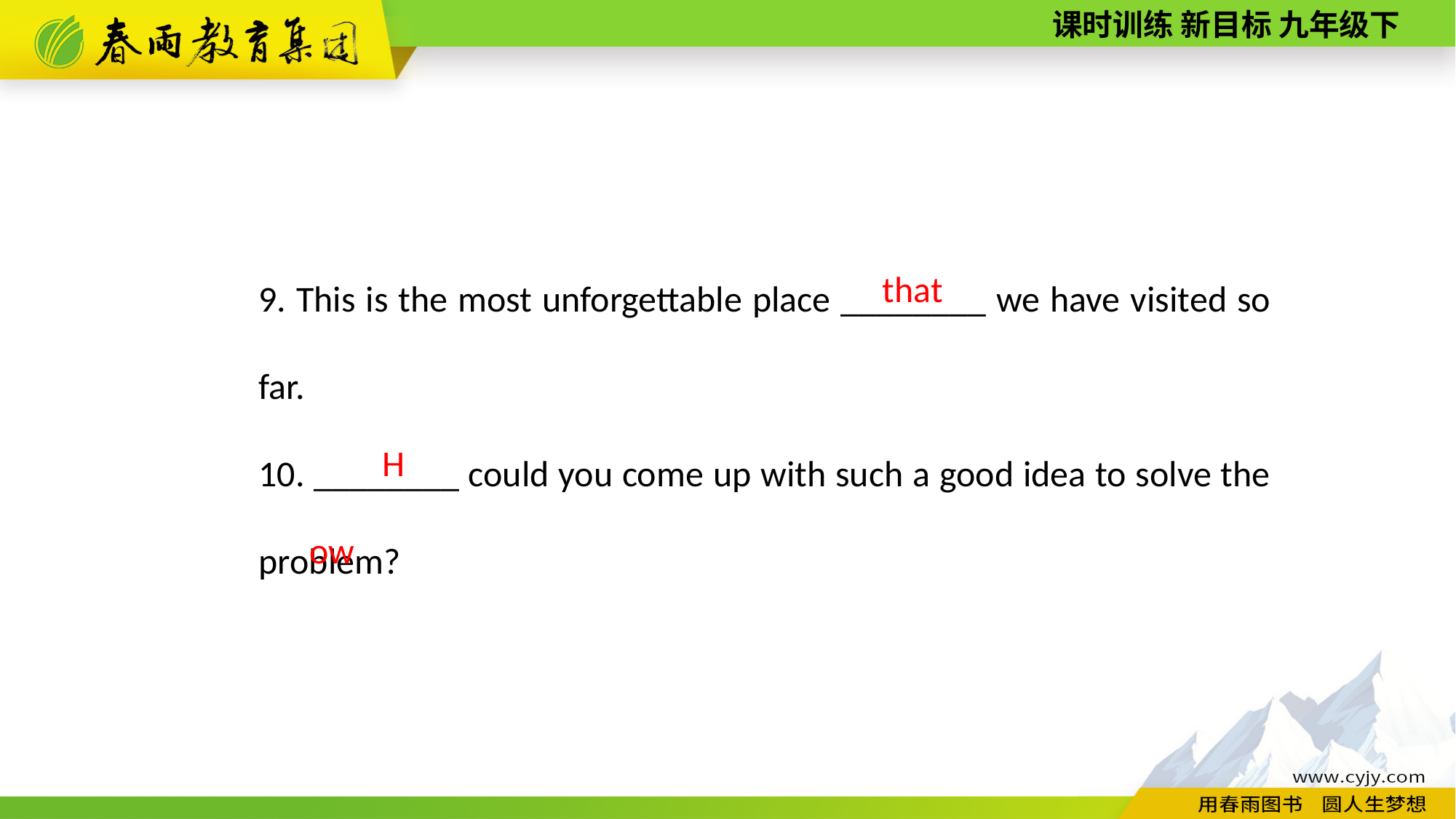

9. This is the most unforgettable place ________ we have visited so far.
10. ________ could you come up with such a good idea to solve the problem?
that
How